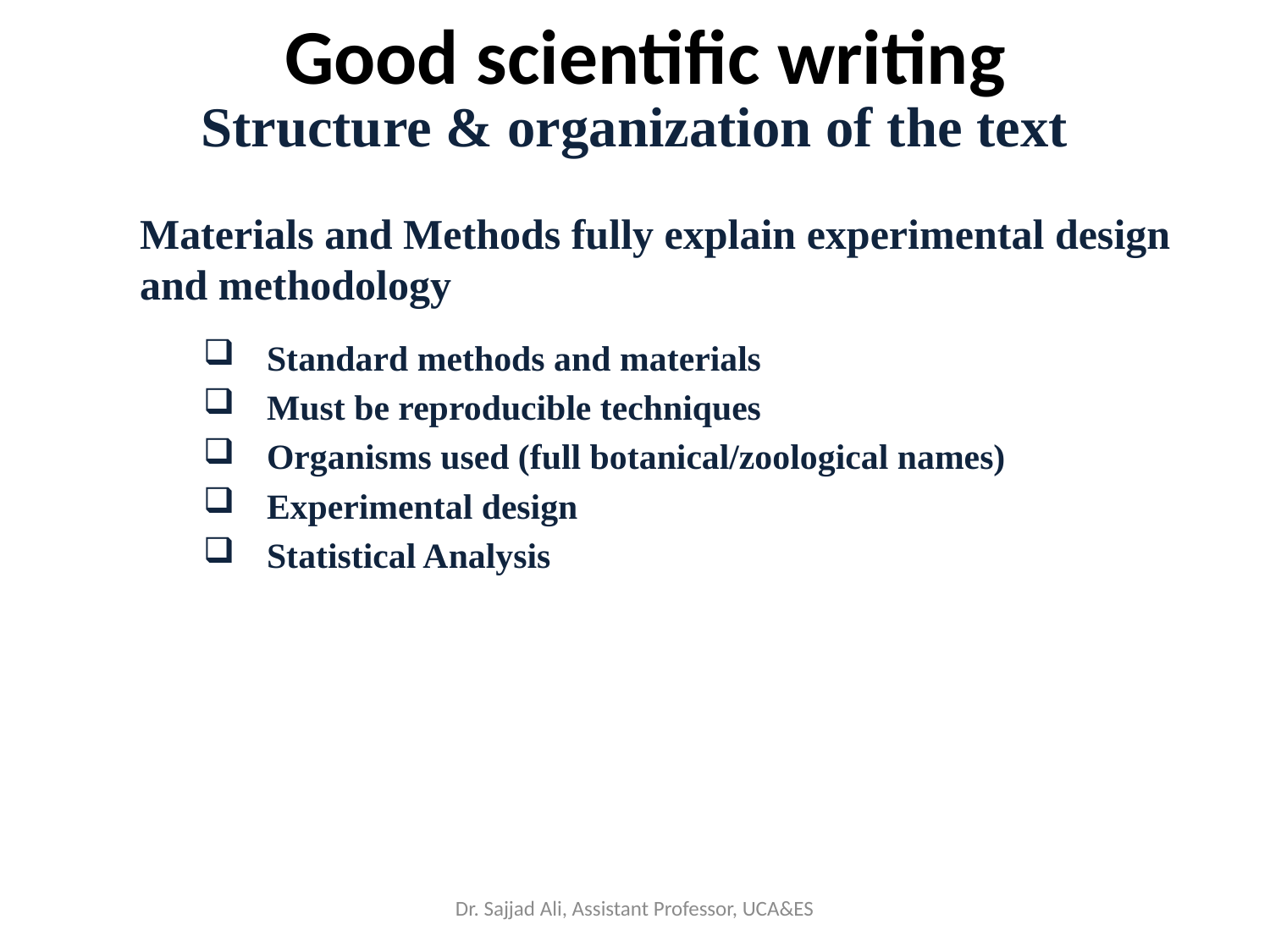

Good scientific writing
Structure & organization of the text
Materials and Methods fully explain experimental design and methodology

Standard methods and materials
Must be reproducible techniques
Organisms used (full botanical/zoological names)
Experimental design
Statistical Analysis
Dr. Sajjad Ali, Assistant Professor, UCA&ES